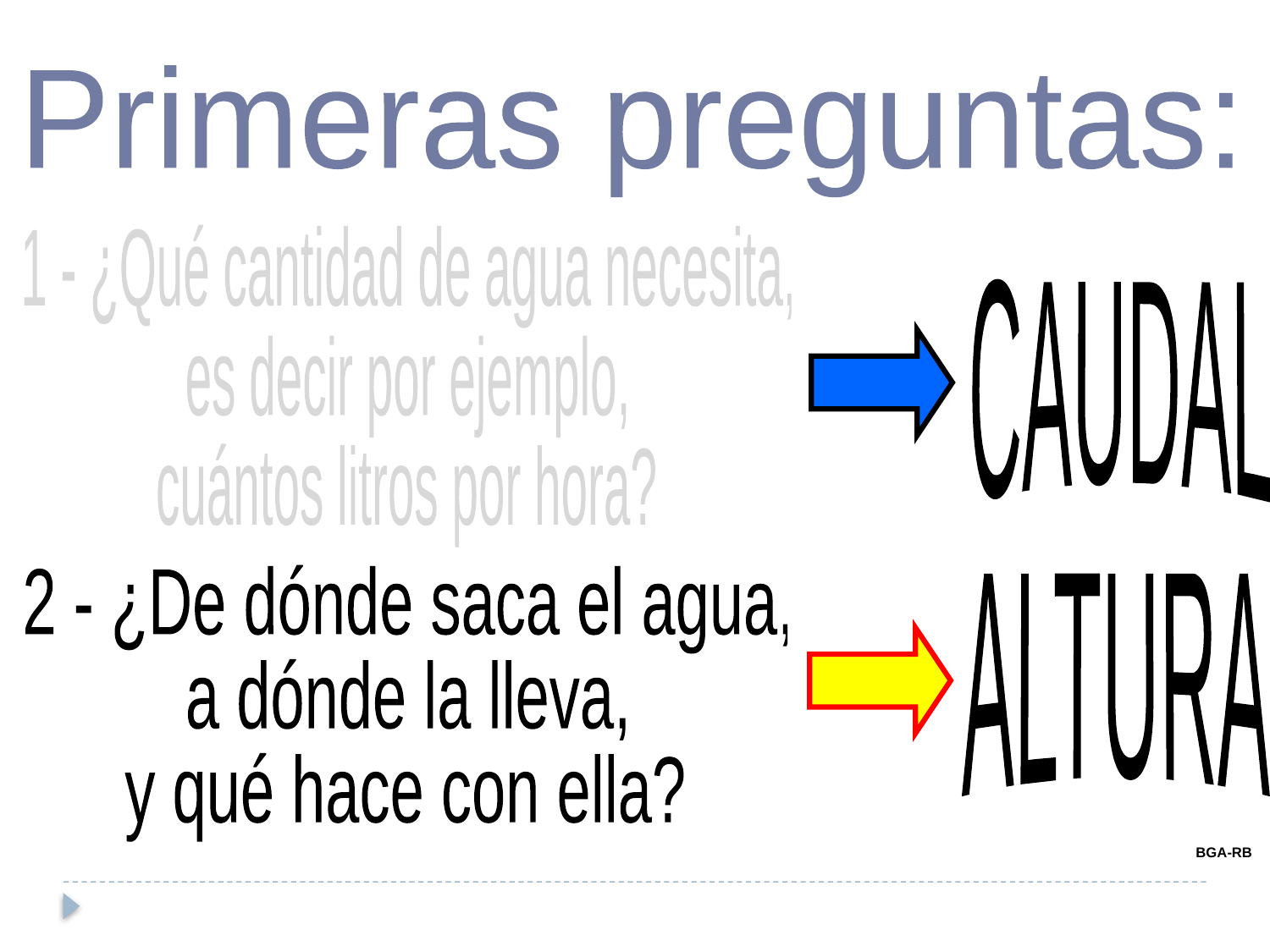

Primeras preguntas:
1 - ¿Qué cantidad de agua necesita,
es decir por ejemplo,
cuántos litros por hora?
CAUDAL

2 - ¿De dónde saca el agua,
a dónde la lleva,
y qué hace con ella?
ALTURA

BGA-RB